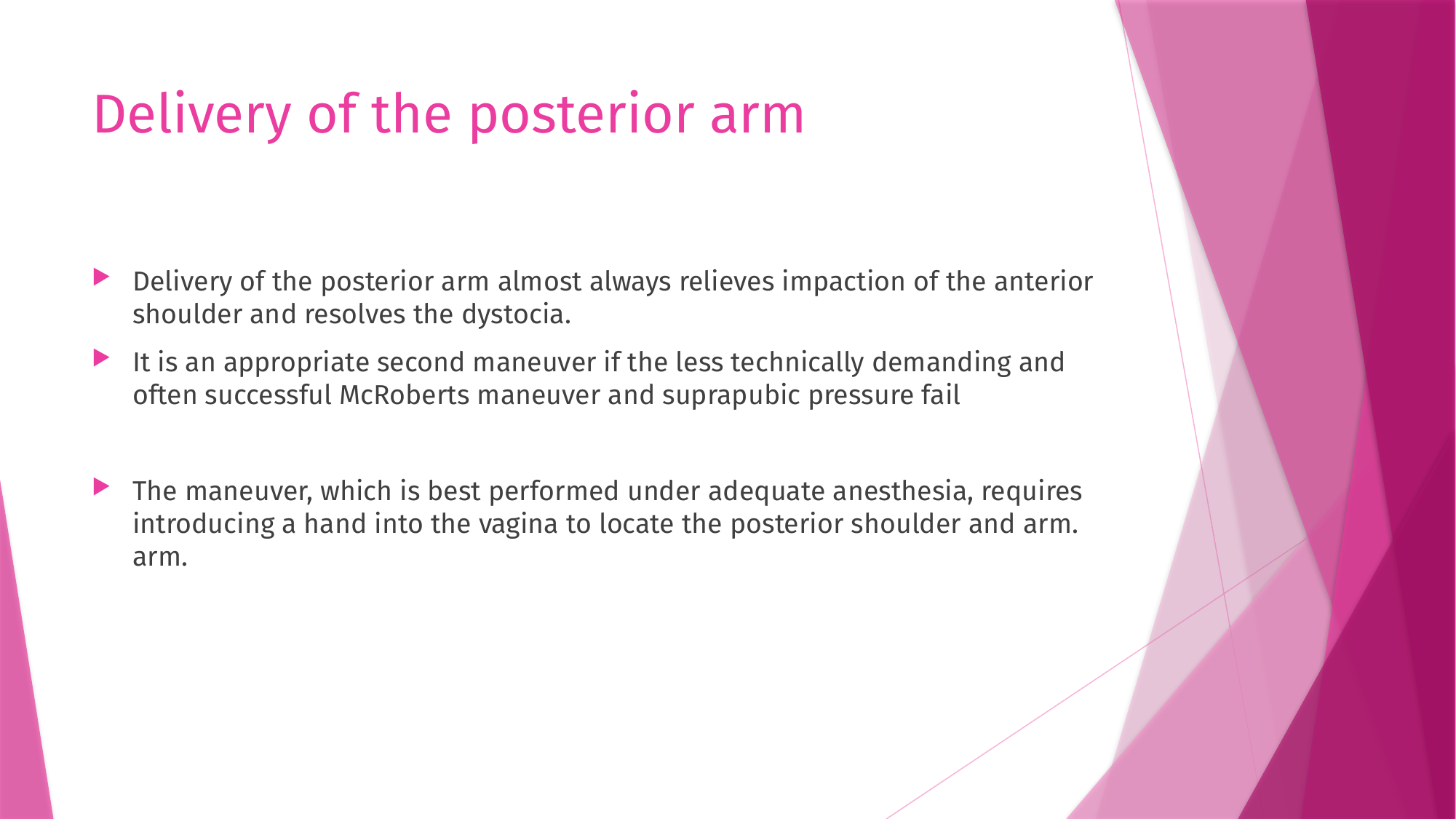

# Delivery of the posterior arm
Delivery of the posterior arm almost always relieves impaction of the anterior shoulder and resolves the dystocia.
It is an appropriate second maneuver if the less technically demanding and often successful McRoberts maneuver and suprapubic pressure fail

The maneuver, which is best performed under adequate anesthesia, requires introducing a hand into the vagina to locate the posterior shoulder and arm. arm.